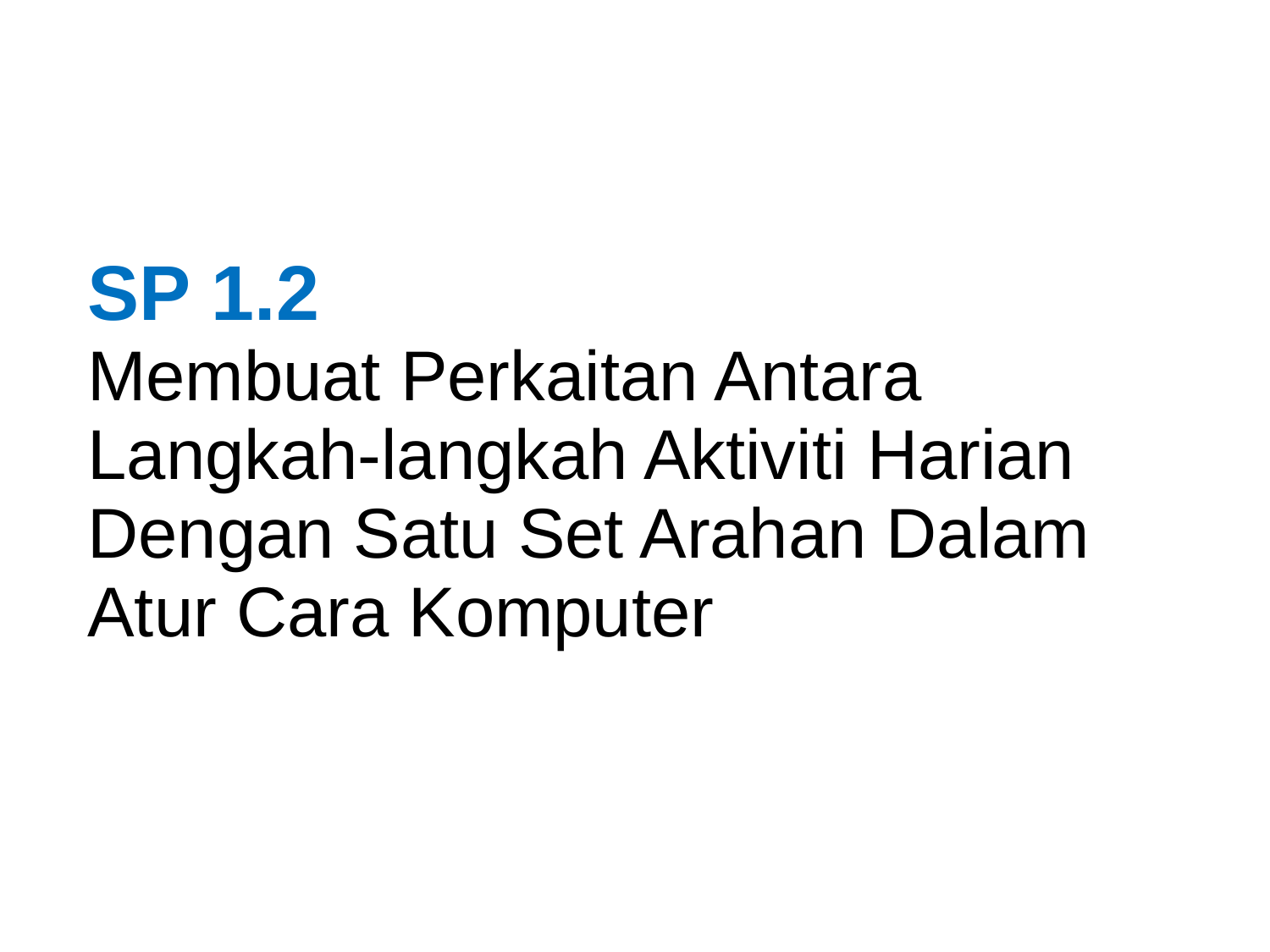

# SP 1.2 Membuat Perkaitan Antara Langkah-langkah Aktiviti Harian Dengan Satu Set Arahan Dalam Atur Cara Komputer